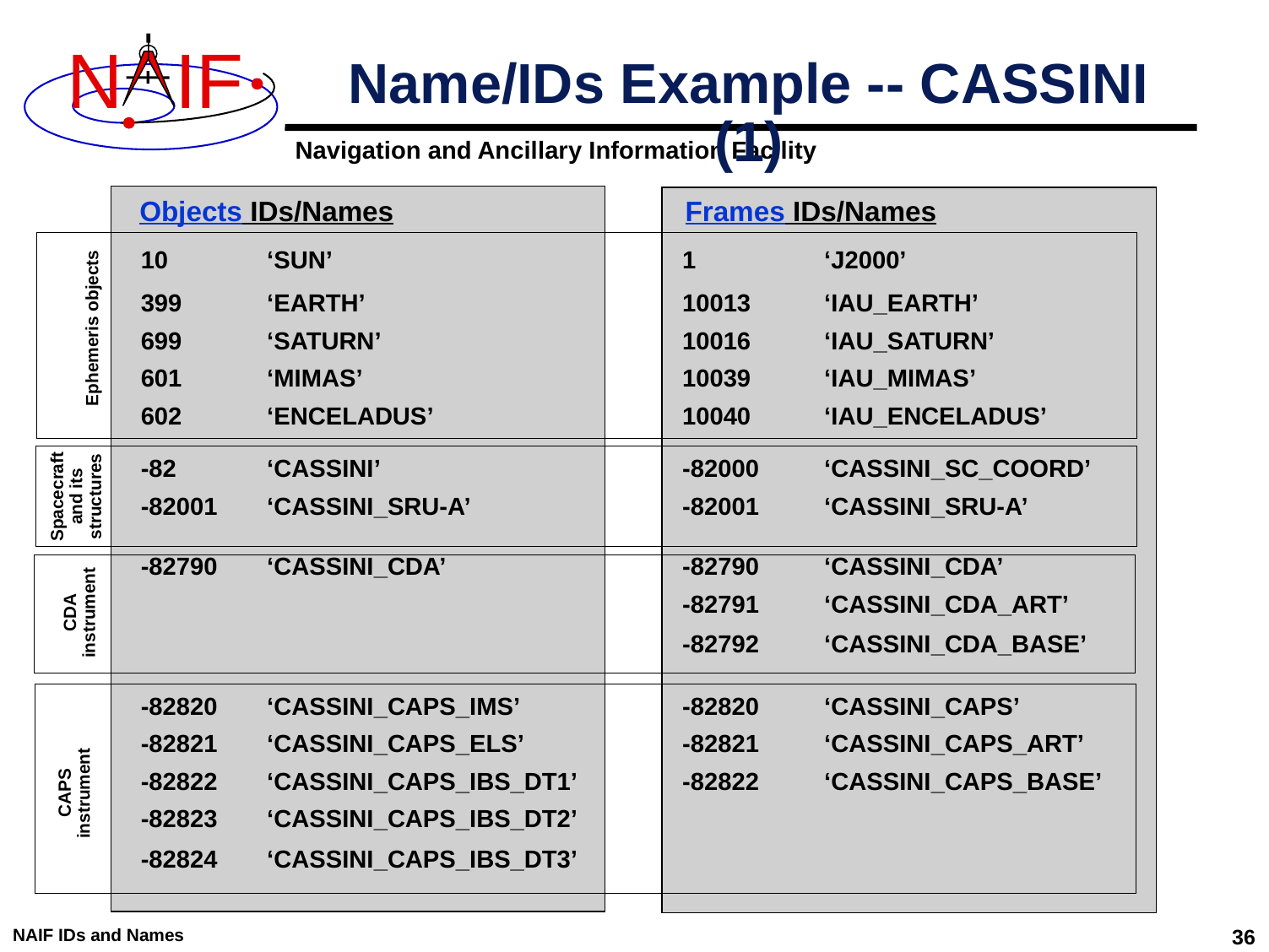

# Name/IDs Example -- CASSINI (1)

Objects IDs/Names		     Frames IDs/Names

| 10 | ‘SUN’ | 1 | ‘J2000’ |
| --- | --- | --- | --- |
| 399 | ‘EARTH’ | 10013 | ‘IAU\_EARTH’ |
| 699 | ‘SATURN’ | 10016 | ‘IAU\_SATURN’ |
| 601 | ‘MIMAS’ | 10039 | ‘IAU\_MIMAS’ |
| 602 | ‘ENCELADUS’ | 10040 | ‘IAU\_ENCELADUS’ |
| -82 | ‘CASSINI’ | -82000 | ‘CASSINI\_SC\_COORD’ |
| -82001 | ‘CASSINI\_SRU-A’ | -82001 | ‘CASSINI\_SRU-A’ |
| -82790 | ‘CASSINI\_CDA’ | -82790 | ‘CASSINI\_CDA’ |
|  |  | -82791 | ‘CASSINI\_CDA\_ART’ |
|  |  | -82792 | ‘CASSINI\_CDA\_BASE’ |
| -82820 | ‘CASSINI\_CAPS\_IMS’ | -82820 | ‘CASSINI\_CAPS’ |
| -82821 | ‘CASSINI\_CAPS\_ELS’ | -82821 | ‘CASSINI\_CAPS\_ART’ |
| -82822 | ‘CASSINI\_CAPS\_IBS\_DT1’ | -82822 | ‘CASSINI\_CAPS\_BASE’ |
| -82823 | ‘CASSINI\_CAPS\_IBS\_DT2’ |  |  |
| -82824 | ‘CASSINI\_CAPS\_IBS\_DT3’ |  |  |
Ephemeris objects

Spacecraft and its structures

CDA instrument

CAPS instrument
NAIF IDs and Names
36